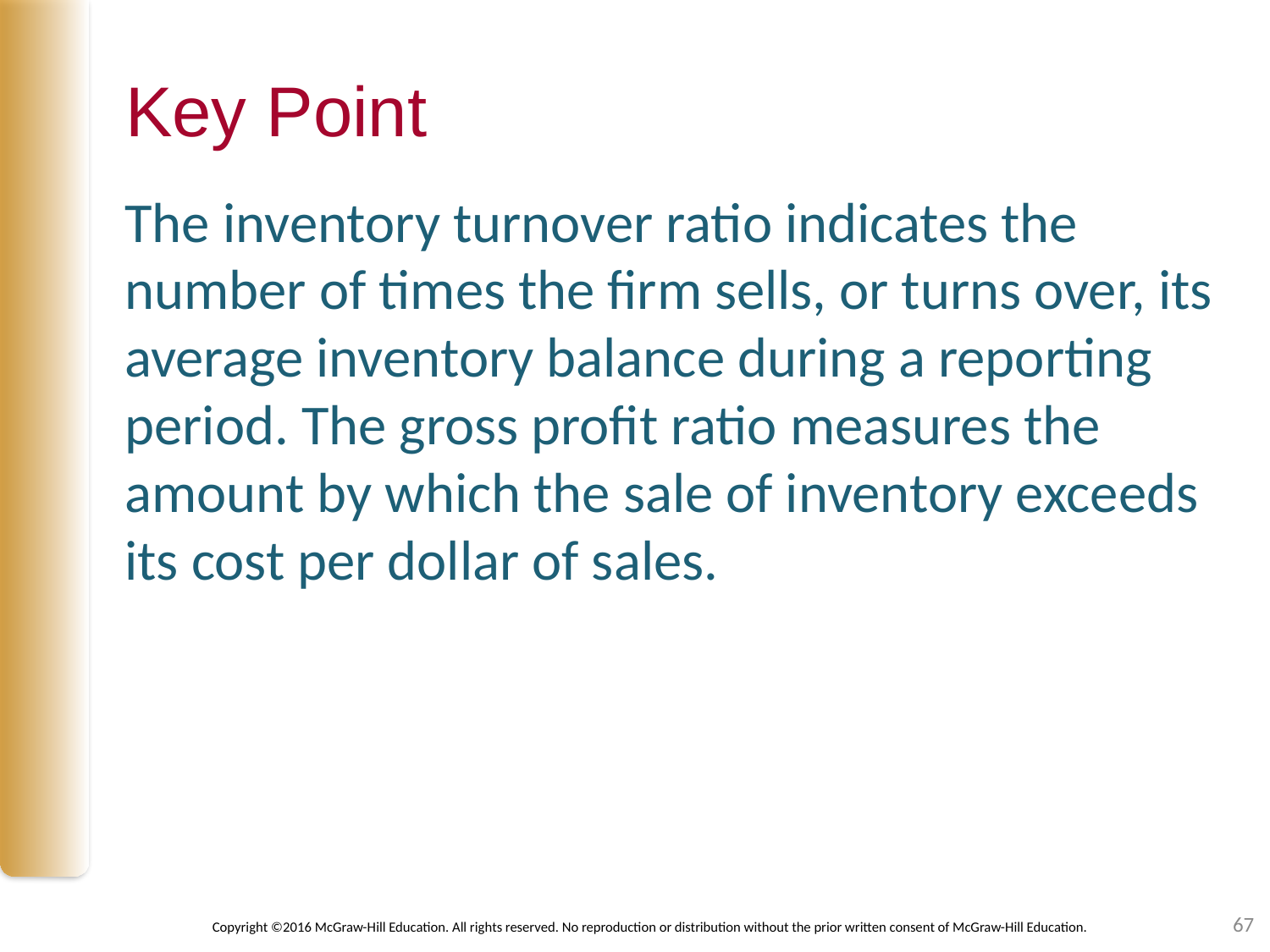

# Key Point
The inventory turnover ratio indicates the number of times the firm sells, or turns over, its average inventory balance during a reporting period. The gross profit ratio measures the amount by which the sale of inventory exceeds its cost per dollar of sales.
67
Copyright ©2016 McGraw-Hill Education. All rights reserved. No reproduction or distribution without the prior written consent of McGraw-Hill Education.